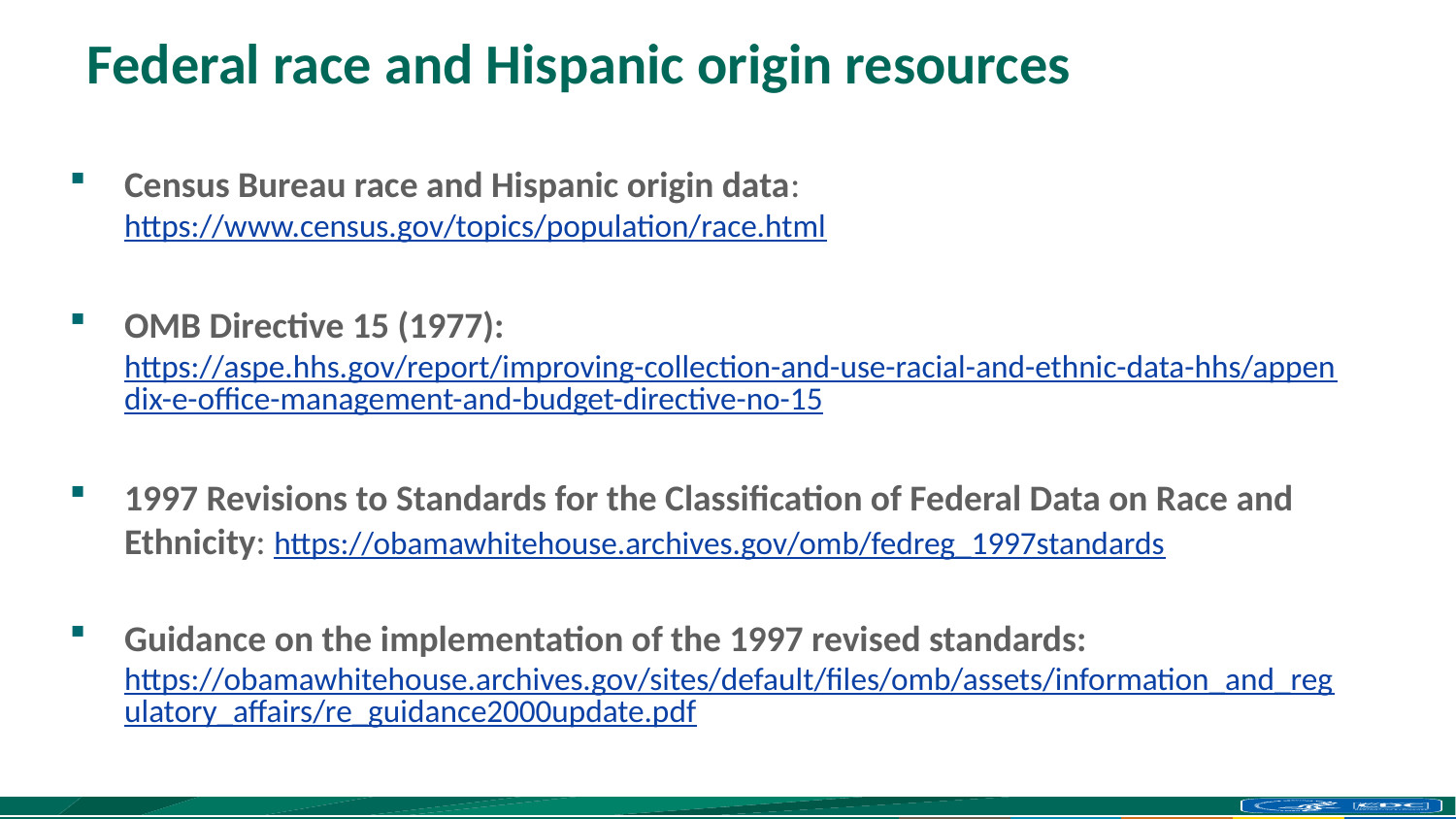

# Federal race and Hispanic origin resources
Census Bureau race and Hispanic origin data: https://www.census.gov/topics/population/race.html

OMB Directive 15 (1977): https://aspe.hhs.gov/report/improving-collection-and-use-racial-and-ethnic-data-hhs/appendix-e-office-management-and-budget-directive-no-15

1997 Revisions to Standards for the Classification of Federal Data on Race and Ethnicity: https://obamawhitehouse.archives.gov/omb/fedreg_1997standards

Guidance on the implementation of the 1997 revised standards: https://obamawhitehouse.archives.gov/sites/default/files/omb/assets/information_and_regulatory_affairs/re_guidance2000update.pdf